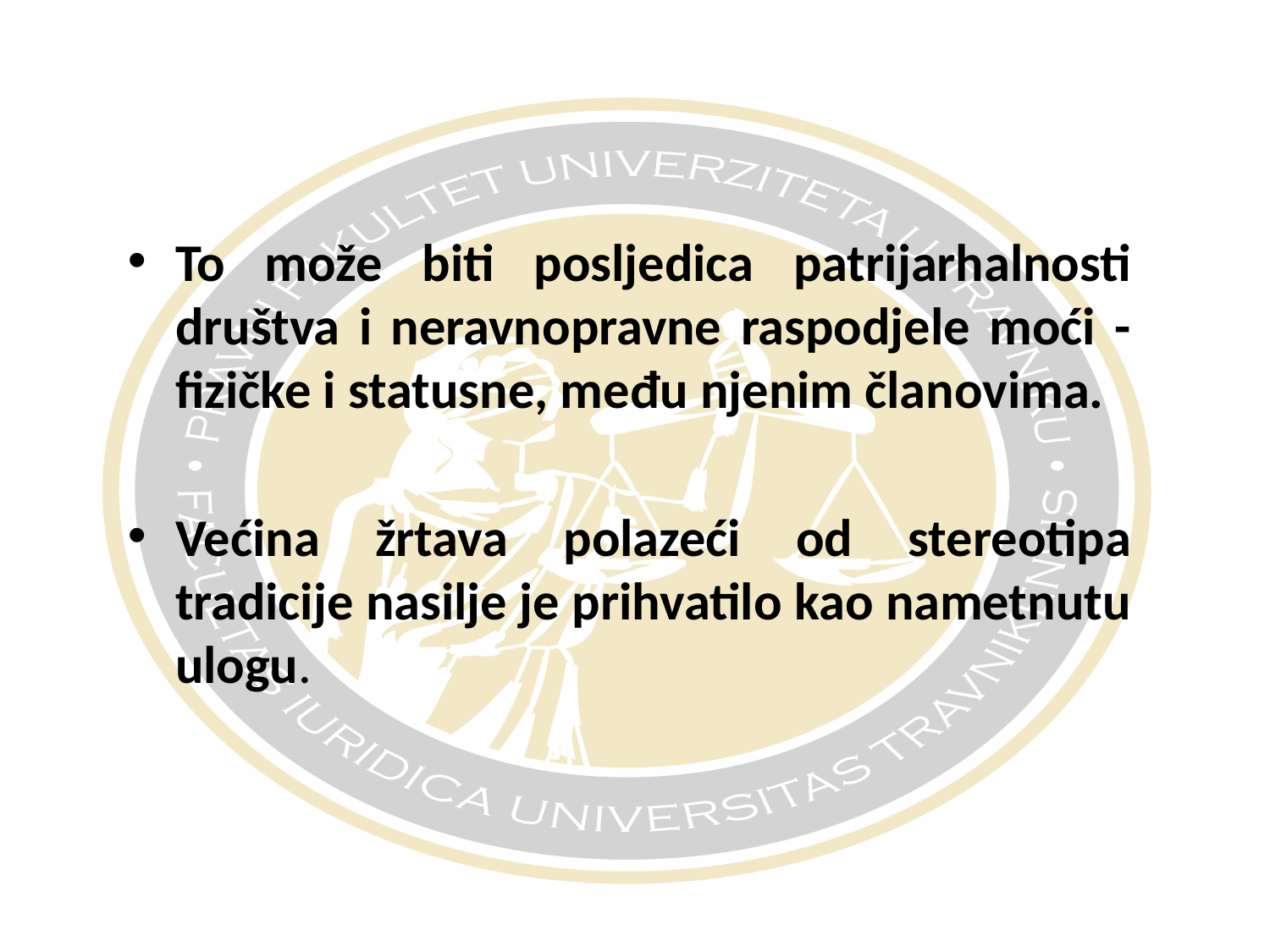

#
To može biti posljedica patrijarhalnosti društva i neravnopravne raspodjele moći - fizičke i statusne, među njenim članovima.

Većina žrtava polazeći od stereotipa tradicije nasilje je prihvatilo kao nametnutu ulogu.